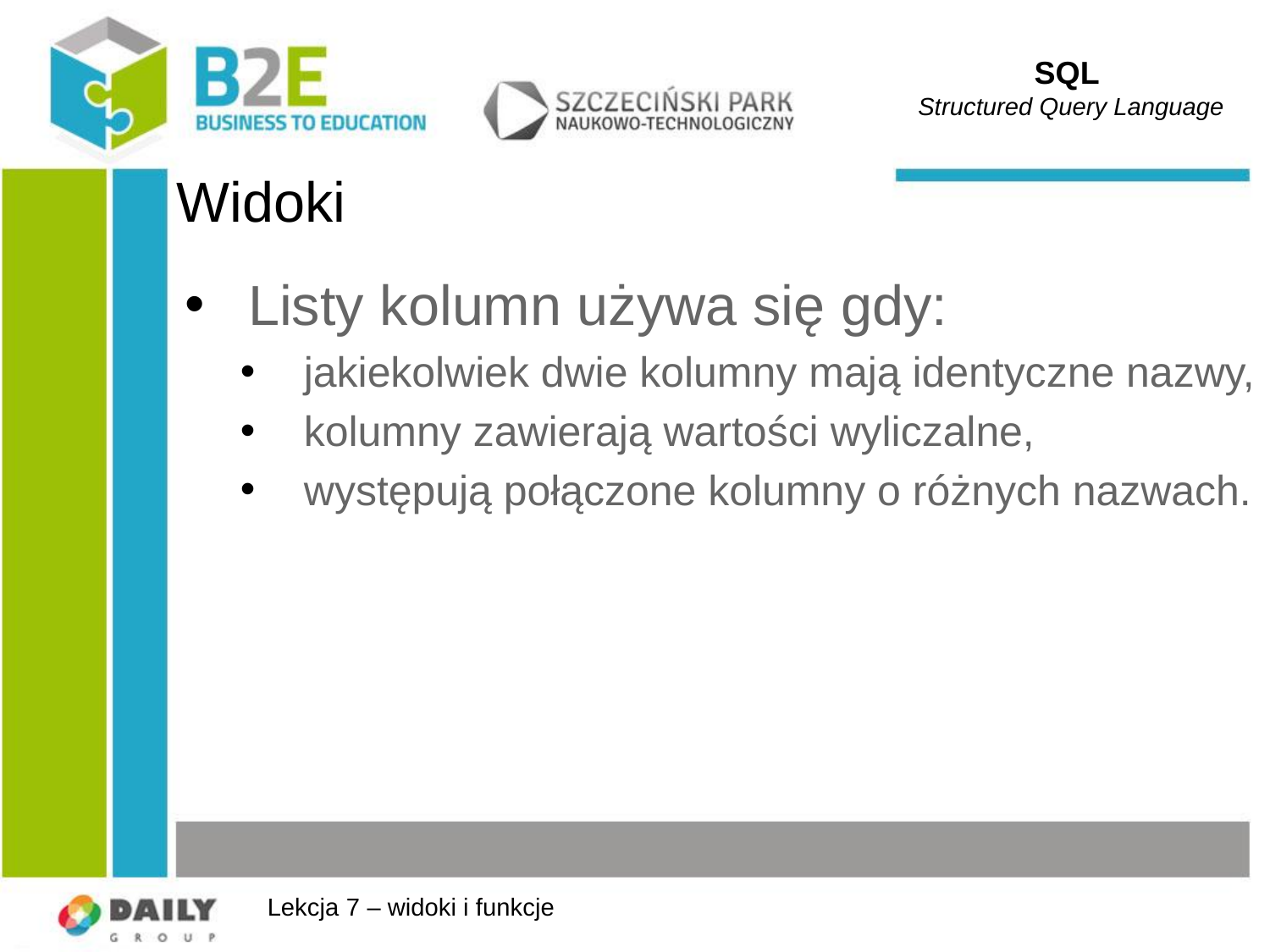

SQL
Structured Query Language
# Widoki
Listy kolumn używa się gdy:
jakiekolwiek dwie kolumny mają identyczne nazwy,
kolumny zawierają wartości wyliczalne,
występują połączone kolumny o różnych nazwach.
Lekcja 7 – widoki i funkcje